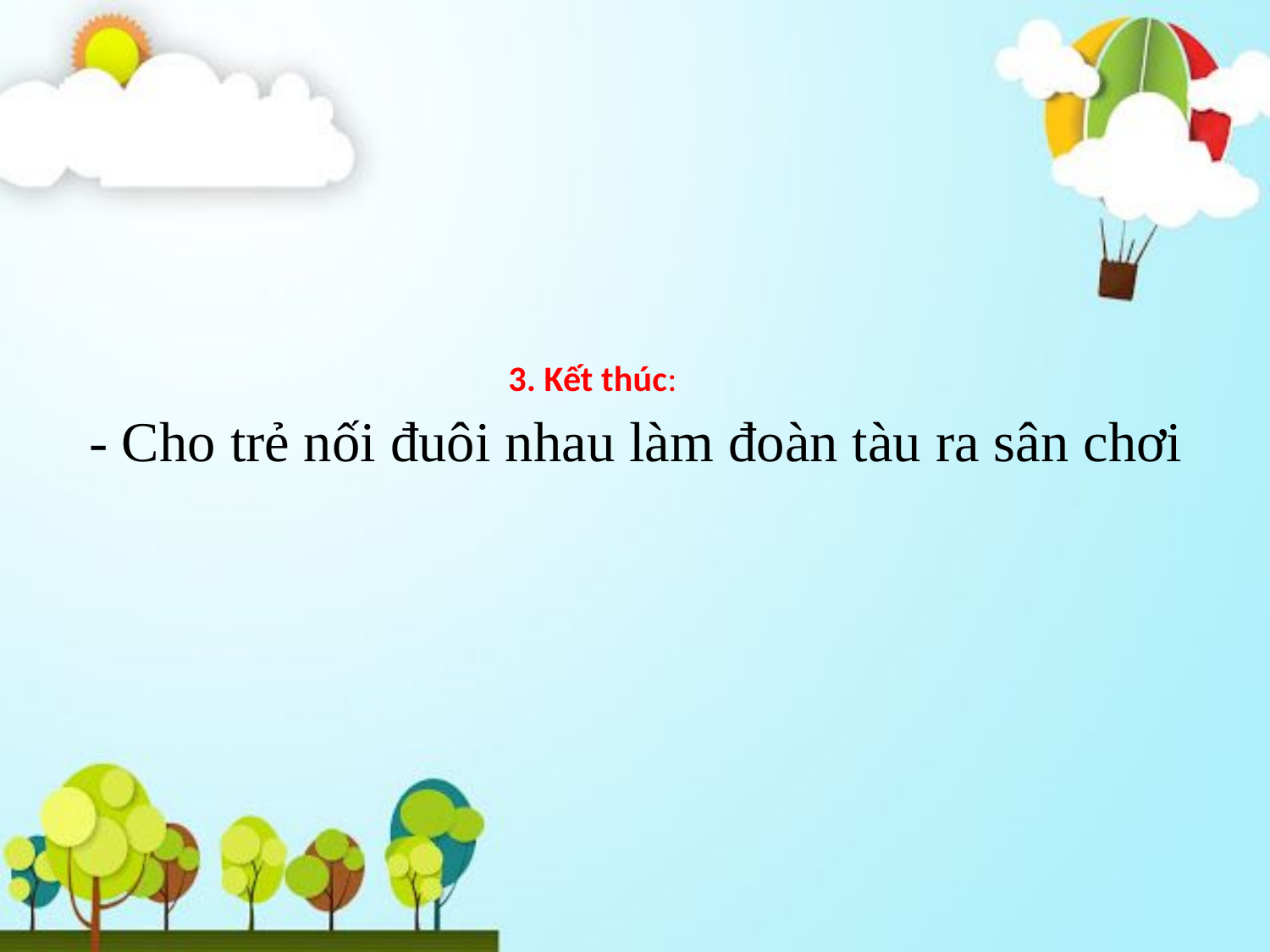

# 3. Kết thúc:
 - Cho trẻ nối đuôi nhau làm đoàn tàu ra sân chơi